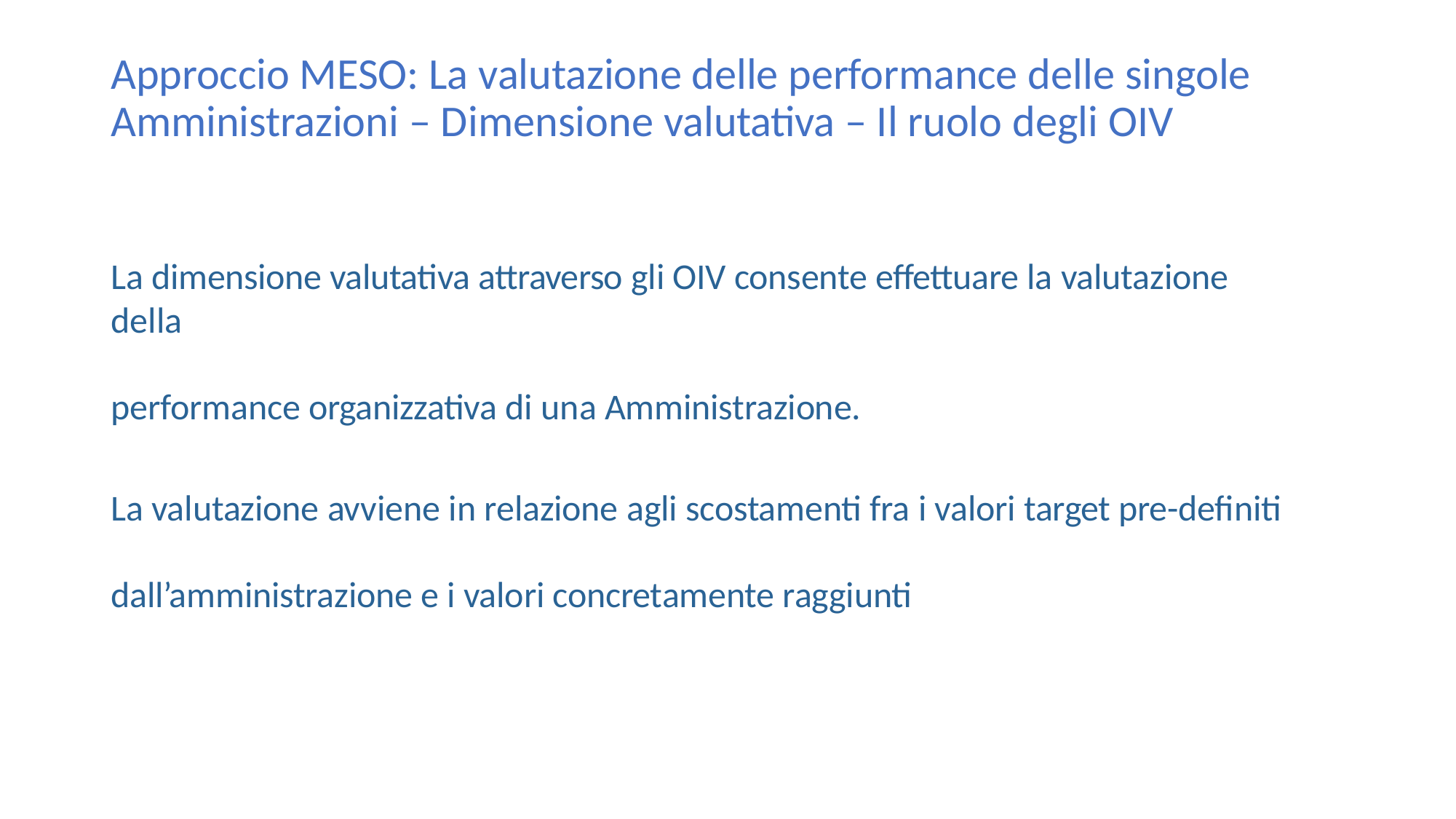

# Approccio MESO: La valutazione delle performance delle singole  Amministrazioni – Dimensione valutativa – Il ruolo degli OIV
La dimensione valutativa attraverso gli OIV consente effettuare la valutazione della

performance organizzativa di una Amministrazione.

La valutazione avviene in relazione agli scostamenti fra i valori target pre-definiti

dall’amministrazione e i valori concretamente raggiunti